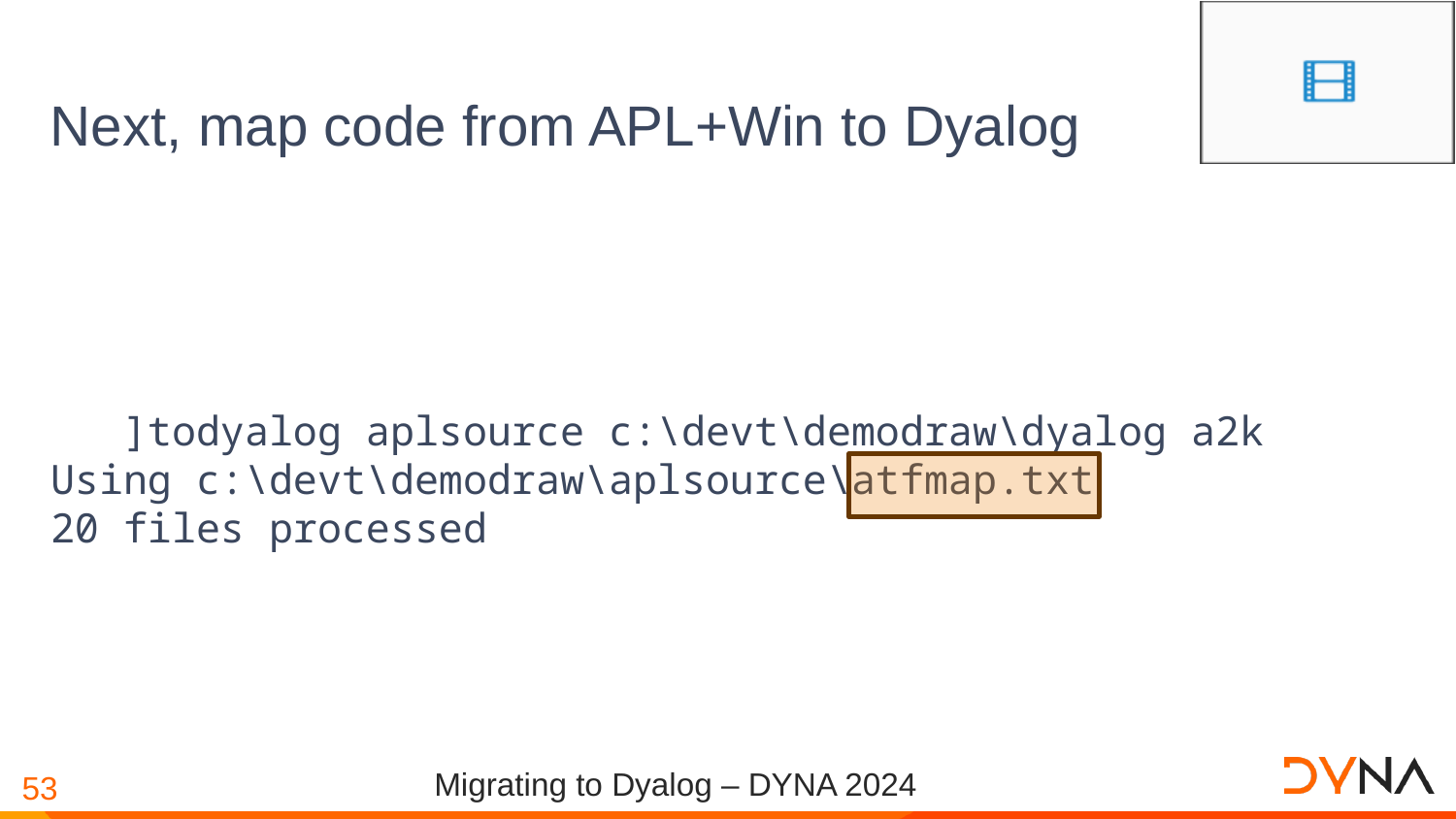

Next, map code from APL+Win to Dyalog
   ]todyalog aplsource c:\devt\demodraw\dyalog a2k
Using c:\devt\demodraw\aplsource\atfmap.txt
20 files processed